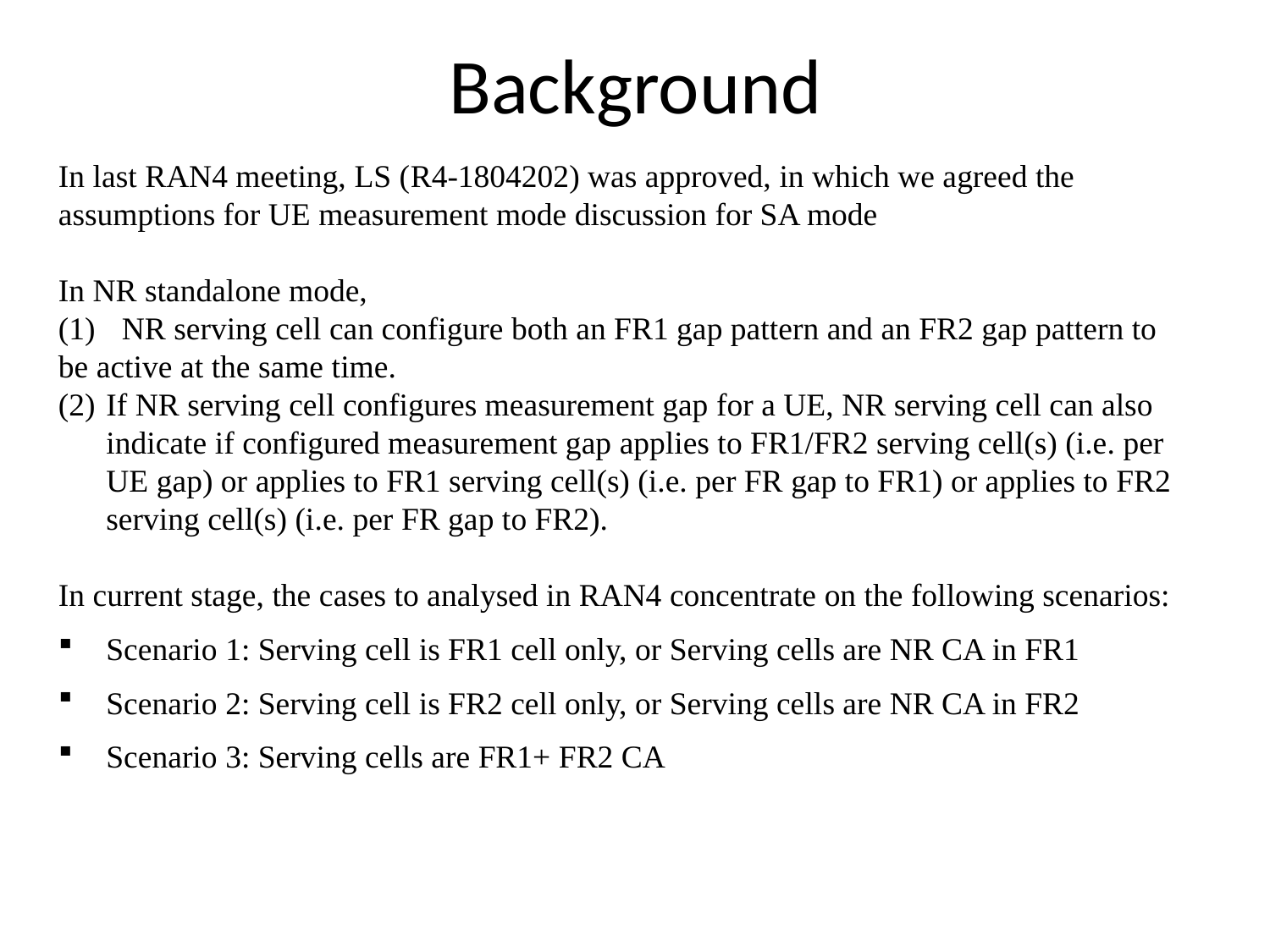

# Background
In last RAN4 meeting, LS (R4-1804202) was approved, in which we agreed the assumptions for UE measurement mode discussion for SA mode

In NR standalone mode,
(1)	NR serving cell can configure both an FR1 gap pattern and an FR2 gap pattern to be active at the same time.
If NR serving cell configures measurement gap for a UE, NR serving cell can also indicate if configured measurement gap applies to FR1/FR2 serving cell(s) (i.e. per UE gap) or applies to FR1 serving cell(s) (i.e. per FR gap to FR1) or applies to FR2 serving cell(s) (i.e. per FR gap to FR2).

In current stage, the cases to analysed in RAN4 concentrate on the following scenarios:
Scenario 1: Serving cell is FR1 cell only, or Serving cells are NR CA in FR1
Scenario 2: Serving cell is FR2 cell only, or Serving cells are NR CA in FR2
Scenario 3: Serving cells are FR1+ FR2 CA